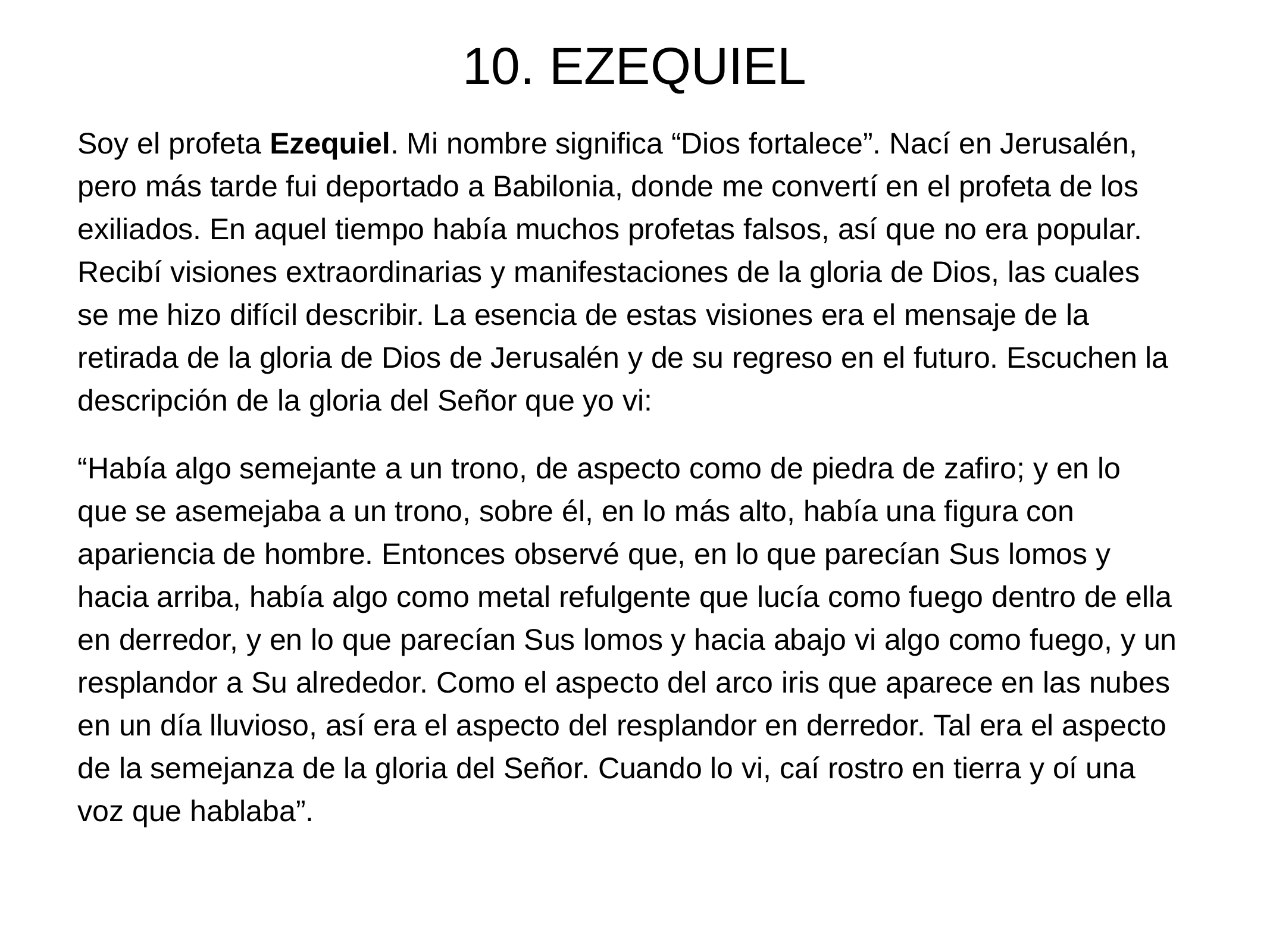

10. EZEQUIEL
Soy el profeta Ezequiel. Mi nombre significa “Dios fortalece”. Nací en Jerusalén, pero más tarde fui deportado a Babilonia, donde me convertí en el profeta de los exiliados. En aquel tiempo había muchos profetas falsos, así que no era popular. Recibí visiones extraordinarias y manifestaciones de la gloria de Dios, las cuales se me hizo difícil describir. La esencia de estas visiones era el mensaje de la retirada de la gloria de Dios de Jerusalén y de su regreso en el futuro. Escuchen la descripción de la gloria del Señor que yo vi:
“Había algo semejante a un trono, de aspecto como de piedra de zafiro; y en lo que se asemejaba a un trono, sobre él, en lo más alto, había una figura con apariencia de hombre. Entonces observé que, en lo que parecían Sus lomos y hacia arriba, había algo como metal refulgente que lucía como fuego dentro de ella en derredor, y en lo que parecían Sus lomos y hacia abajo vi algo como fuego, y un resplandor a Su alrededor. Como el aspecto del arco iris que aparece en las nubes en un día lluvioso, así era el aspecto del resplandor en derredor. Tal era el aspecto de la semejanza de la gloria del Señor. Cuando lo vi, caí rostro en tierra y oí una voz que hablaba”.